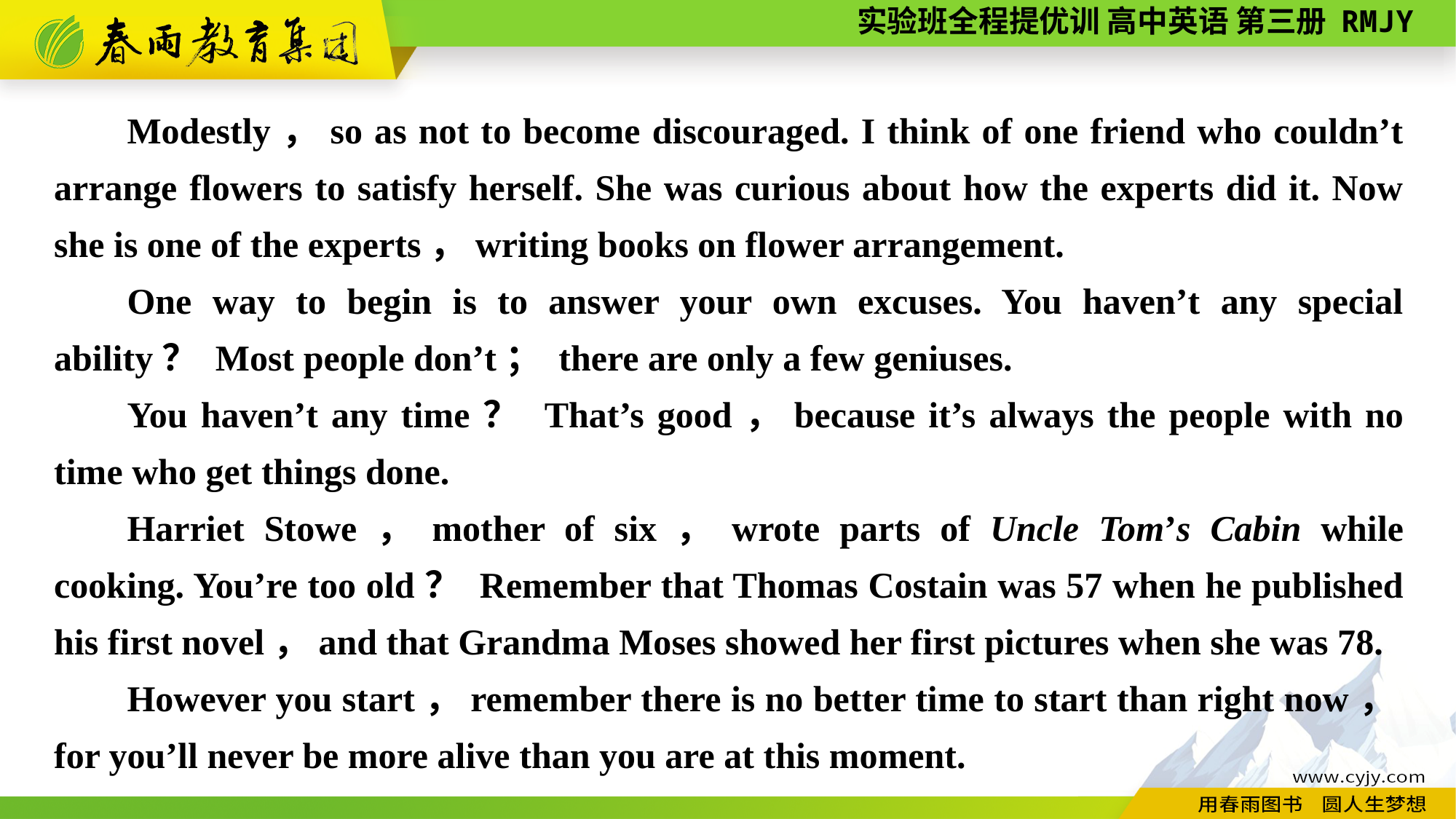

Modestly，so as not to become discouraged. I think of one friend who couldn’t arrange flowers to satisfy herself. She was curious about how the experts did it. Now she is one of the experts，writing books on flower arrangement.
One way to begin is to answer your own excuses. You haven’t any special ability？ Most people don’t； there are only a few geniuses.
You haven’t any time？ That’s good，because it’s always the people with no time who get things done.
Harriet Stowe，mother of six，wrote parts of Uncle Tom’s Cabin while cooking. You’re too old？ Remember that Thomas Costain was 57 when he published his first novel，and that Grandma Moses showed her first pictures when she was 78.
However you start，remember there is no better time to start than right now，for you’ll never be more alive than you are at this moment.